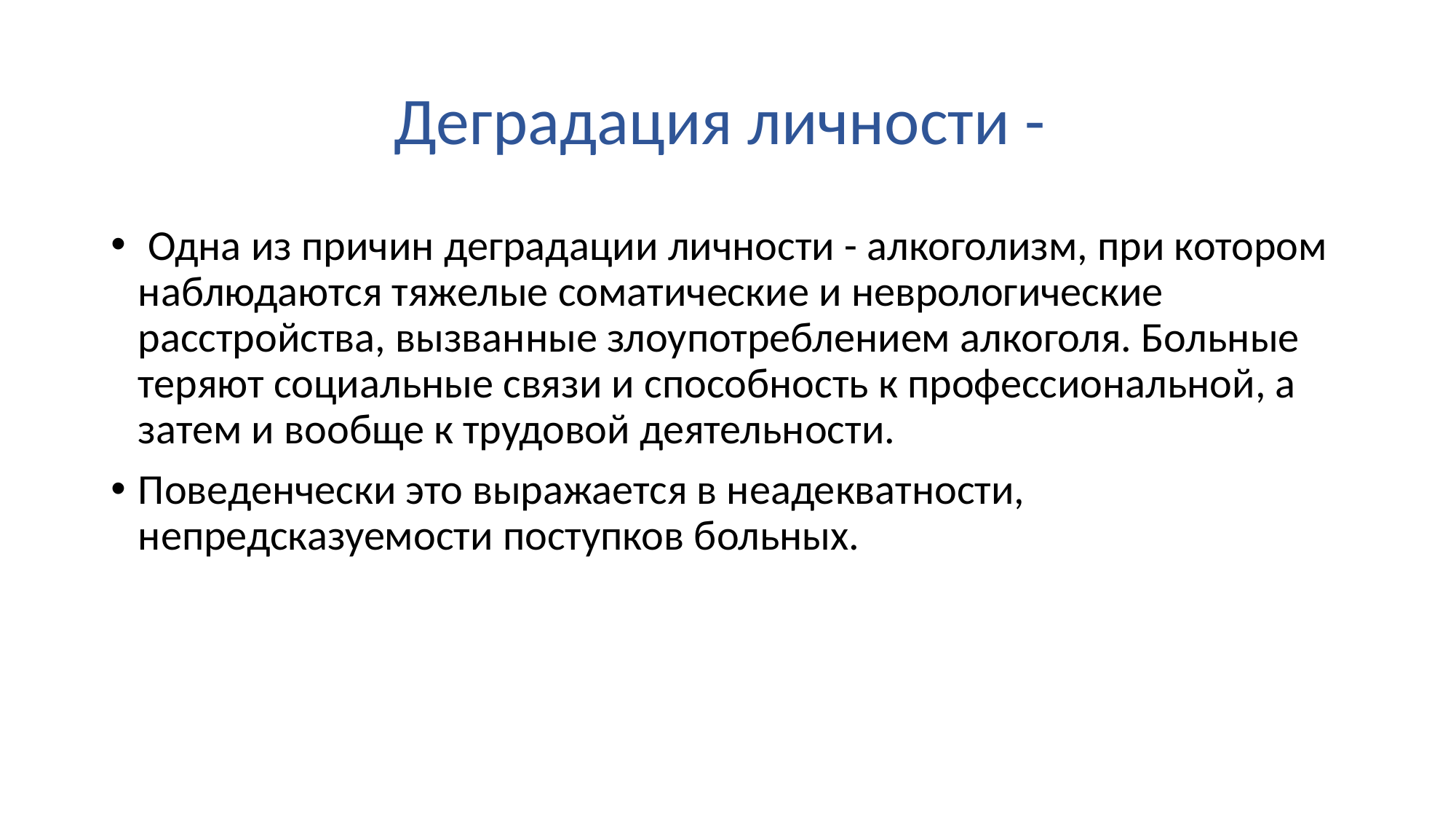

# Деградация личности -
 Одна из причин деградации личности - алкоголизм, при котором наблюдаются тяжелые соматические и неврологические расстройства, вызванные злоупотреблением алкоголя. Больные теряют социальные связи и способность к профессиональной, а затем и вообще к трудовой деятельности.
Поведенчески это выражается в неадекватности, непредсказуемости поступков больных.